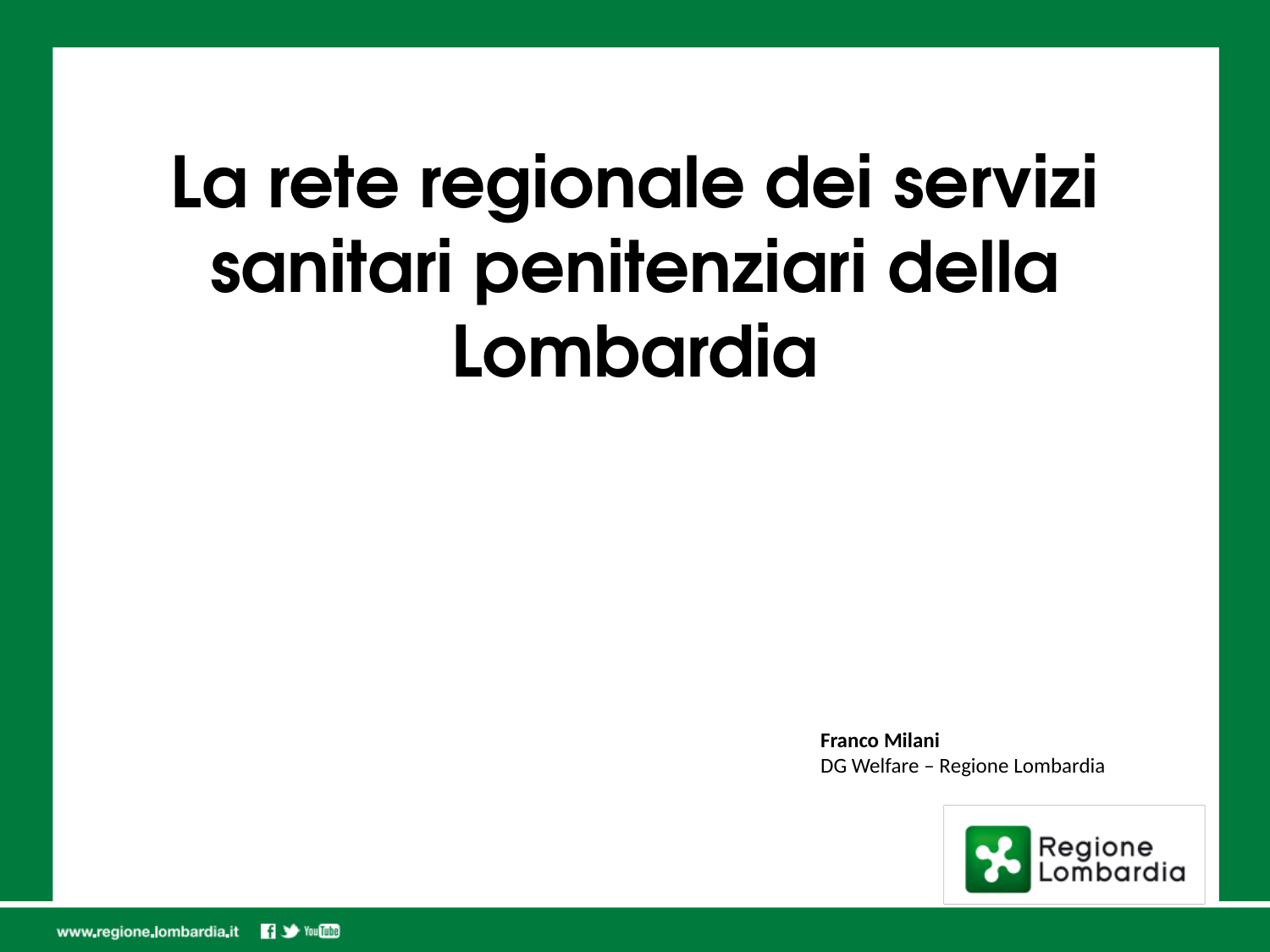

La rete regionale dei servizi sanitari penitenziari della Lombardia
#
Franco Milani
DG Welfare – Regione Lombardia